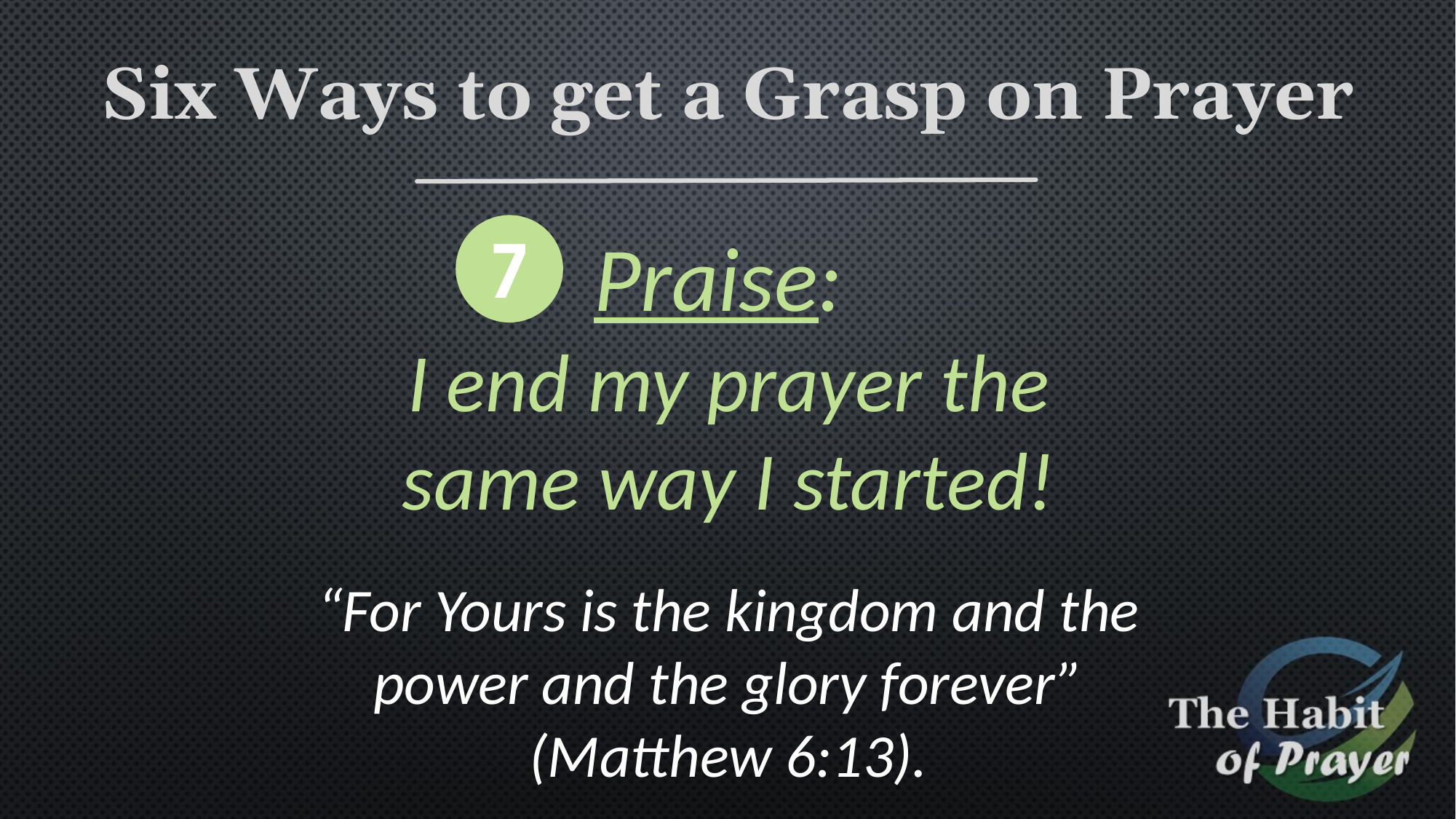

Six Ways to get a Grasp on Prayer
Praise:
I end my prayer the same way I started!
7
“For Yours is the kingdom and the power and the glory forever” (Matthew 6:13).